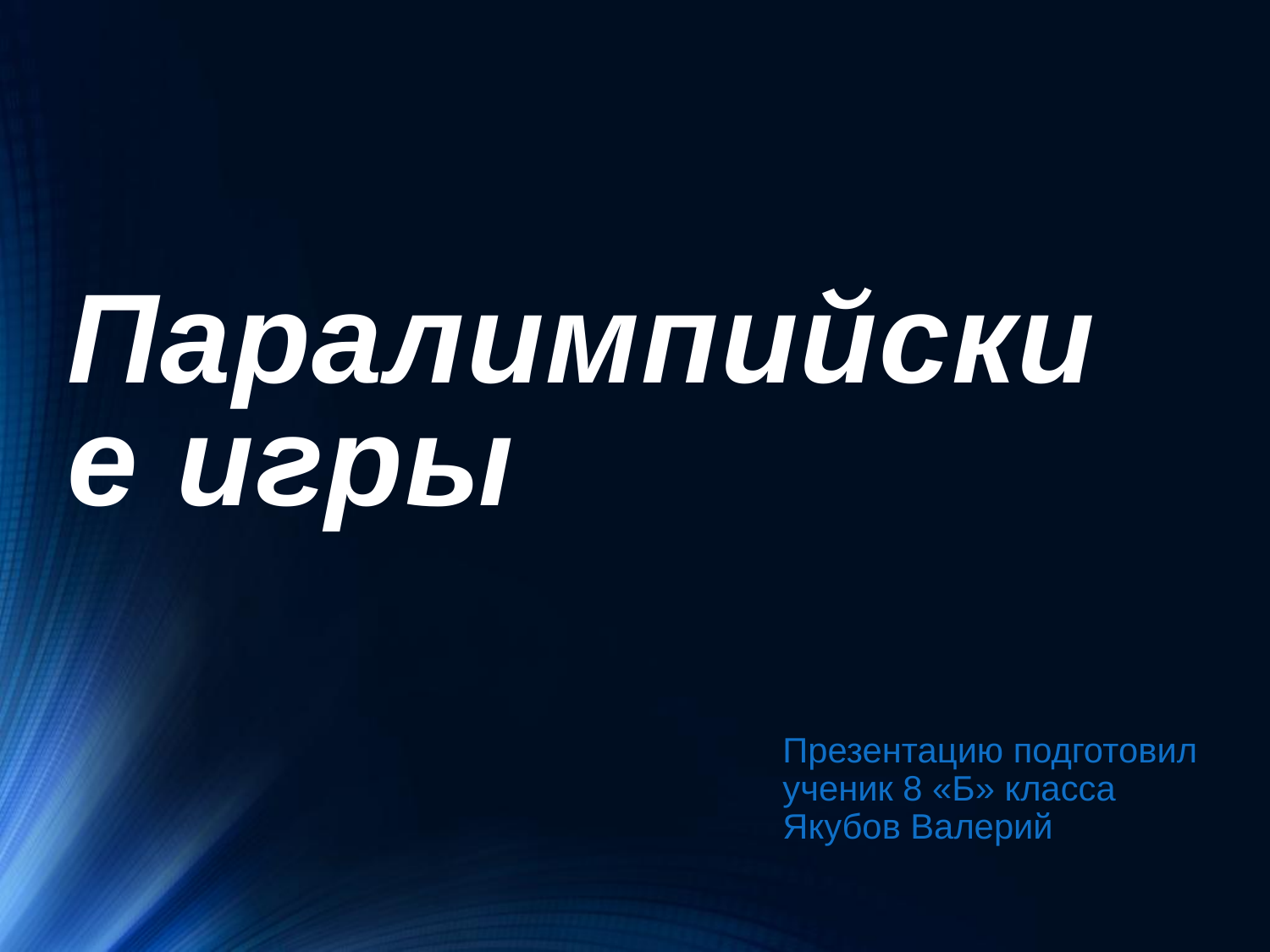

Паралимпийские игры
Презентацию подготовил ученик 8 «Б» класса    Якубов Валерий